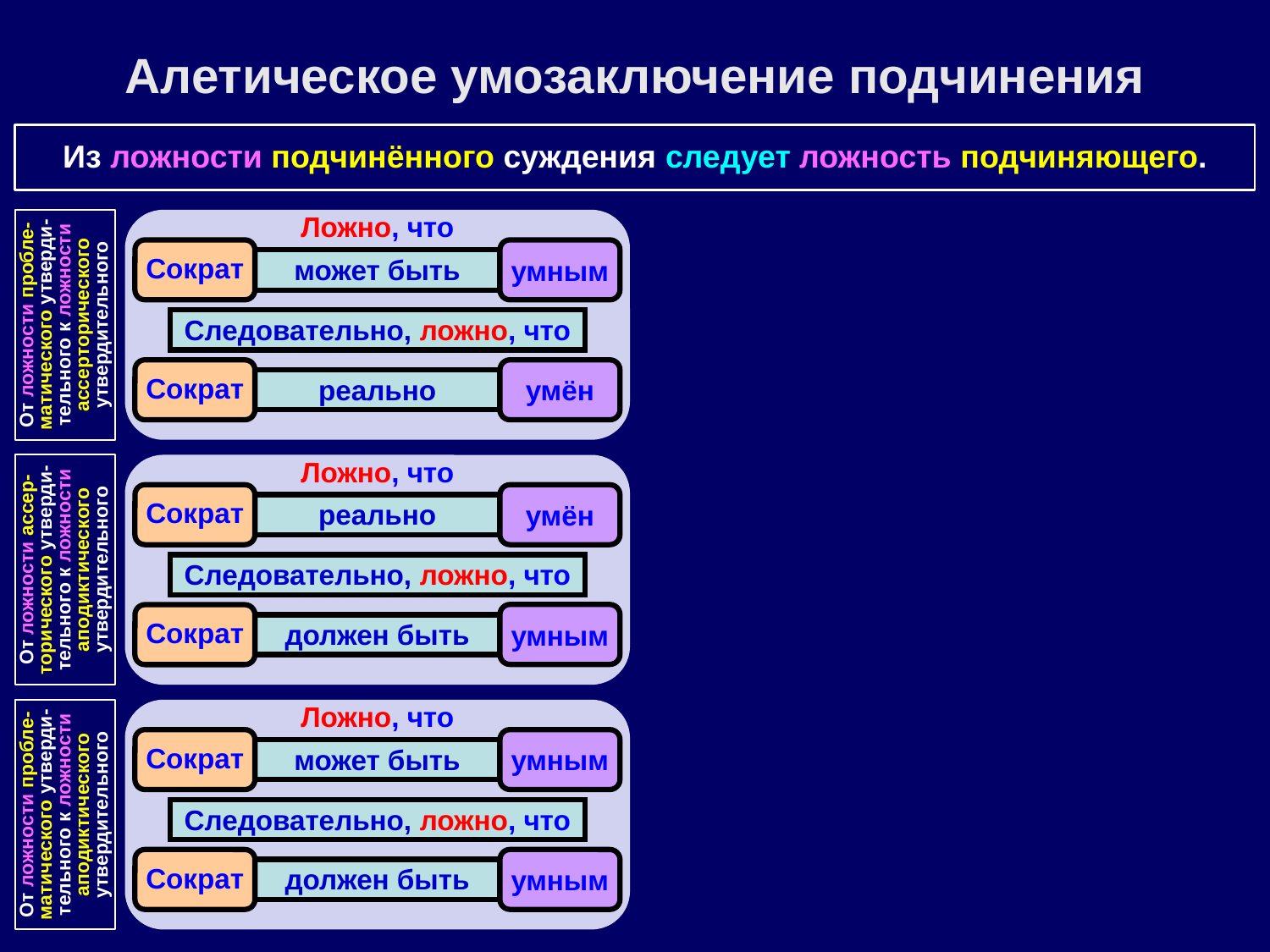

Алетическое умозаключение подчинения
Из ложности подчинённого суждения следует ложность подчиняющего.
Ложно, что
Сократ
умным
может быть
От ложности пробле-матического утверди-тельного к ложности ассерторического утвердительного
Следовательно, ложно, что
Сократ
умён
реально
Ложно, что
Сократ
умён
реально
От ложности ассер-торического утверди-тельного к ложности аподиктического утвердительного
Следовательно, ложно, что
умным
Сократ
должен быть
Ложно, что
Сократ
умным
может быть
От ложности пробле-матического утверди-тельного к ложности аподиктического утвердительного
Следовательно, ложно, что
Сократ
умным
должен быть